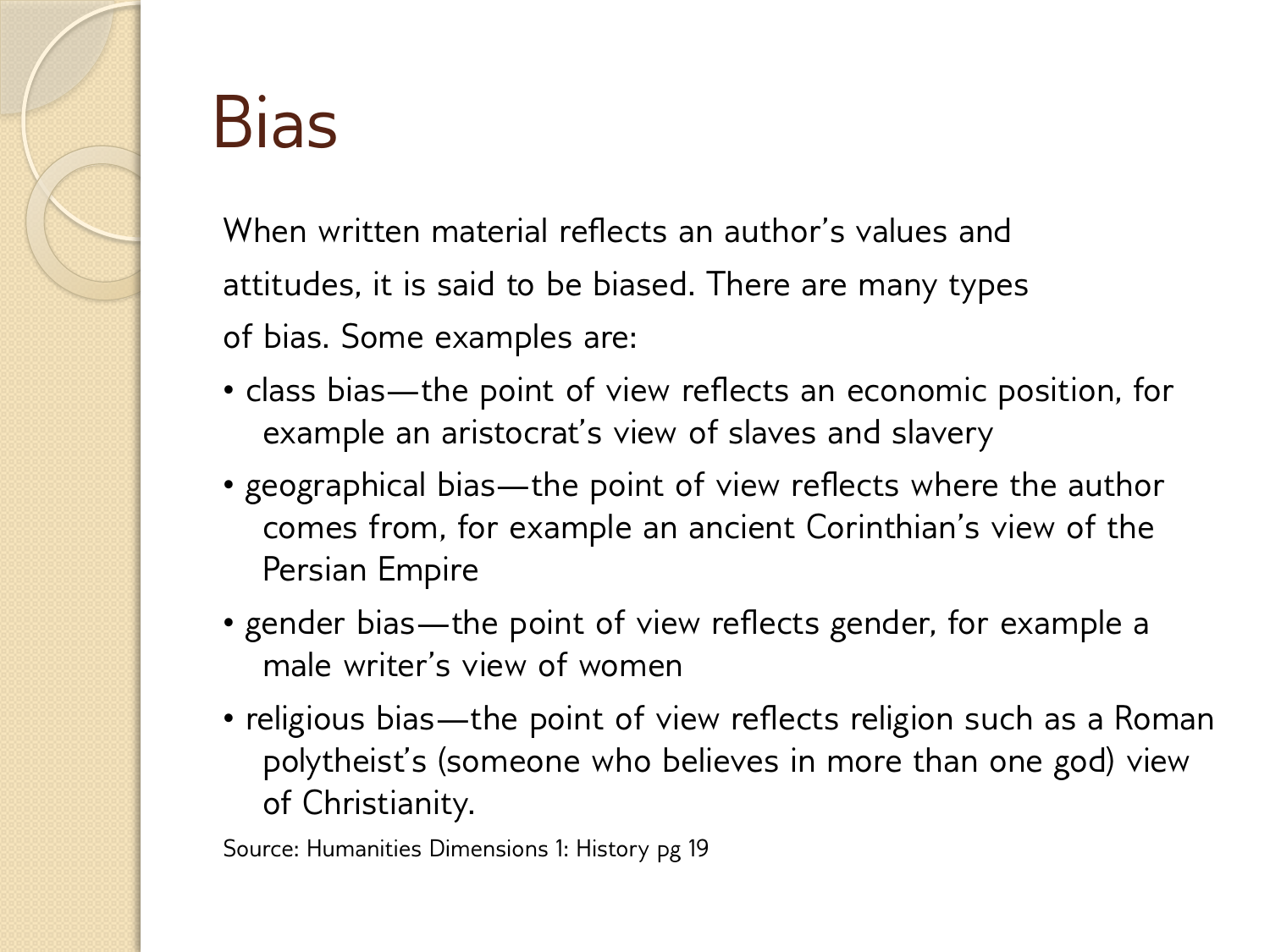

# Bias
When written material reflects an author’s values and
attitudes, it is said to be biased. There are many types
of bias. Some examples are:
• class bias—the point of view reflects an economic position, for example an aristocrat’s view of slaves and slavery
• geographical bias—the point of view reflects where the author comes from, for example an ancient Corinthian’s view of the Persian Empire
• gender bias—the point of view reflects gender, for example a male writer’s view of women
• religious bias—the point of view reflects religion such as a Roman polytheist’s (someone who believes in more than one god) view of Christianity.
Source: Humanities Dimensions 1: History pg 19